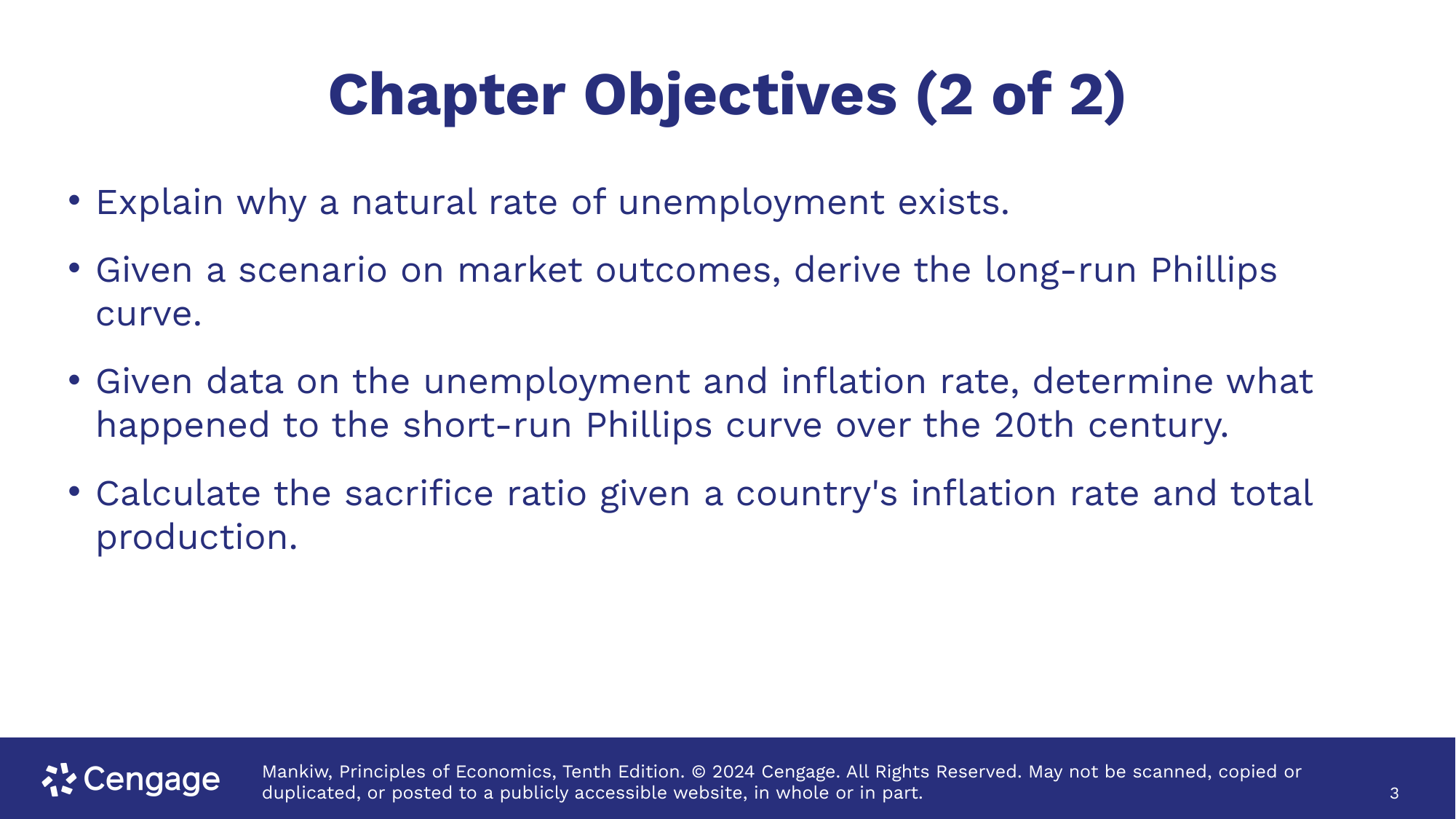

# Chapter Objectives (2 of 2)
Explain why a natural rate of unemployment exists.
Given a scenario on market outcomes, derive the long-run Phillips curve.
Given data on the unemployment and inflation rate, determine what happened to the short-run Phillips curve over the 20th century.
Calculate the sacrifice ratio given a country's inflation rate and total production.